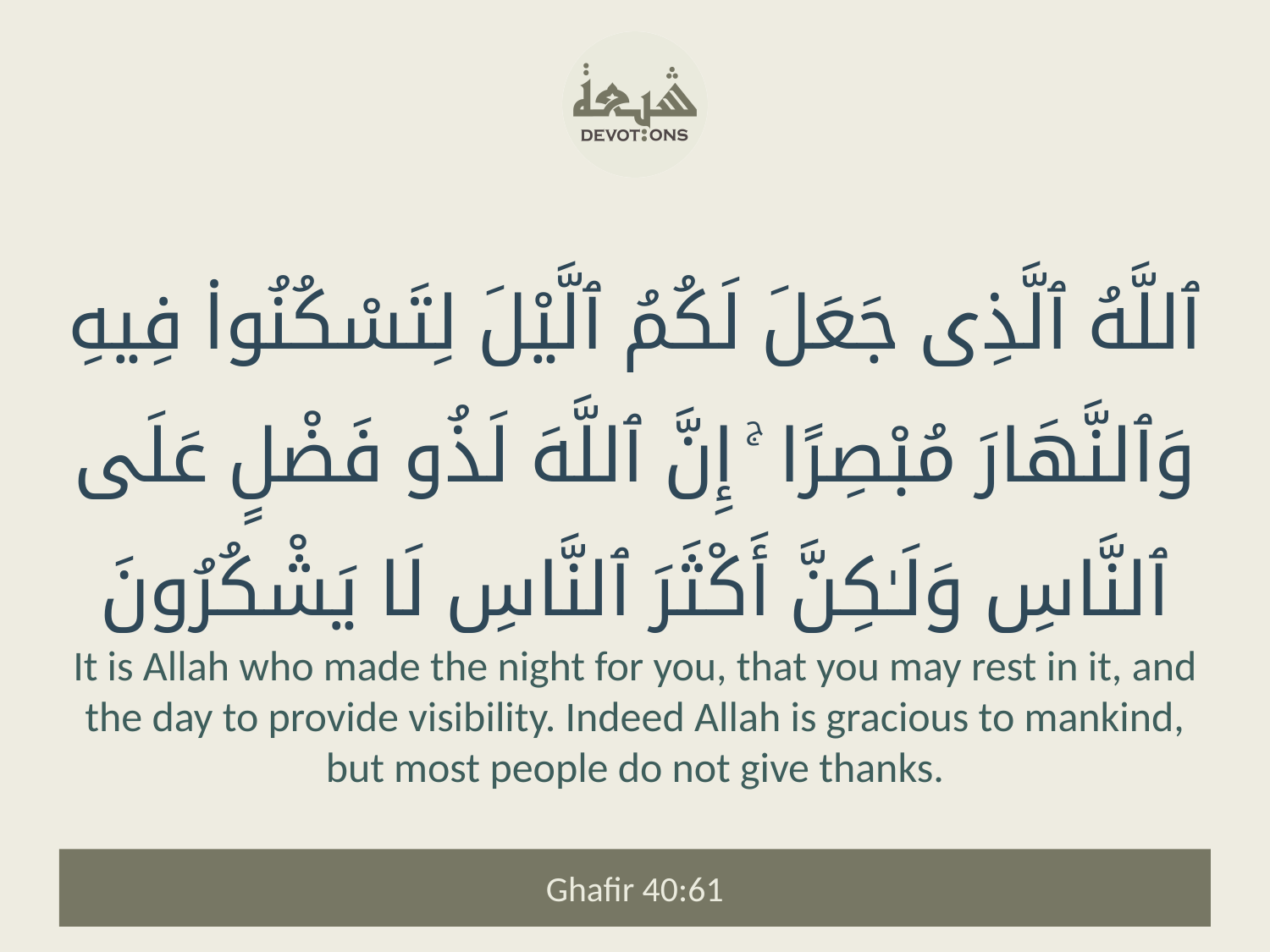

ٱللَّهُ ٱلَّذِى جَعَلَ لَكُمُ ٱلَّيْلَ لِتَسْكُنُوا۟ فِيهِ وَٱلنَّهَارَ مُبْصِرًا ۚ إِنَّ ٱللَّهَ لَذُو فَضْلٍ عَلَى ٱلنَّاسِ وَلَـٰكِنَّ أَكْثَرَ ٱلنَّاسِ لَا يَشْكُرُونَ
It is Allah who made the night for you, that you may rest in it, and the day to provide visibility. Indeed Allah is gracious to mankind, but most people do not give thanks.
Ghafir 40:61